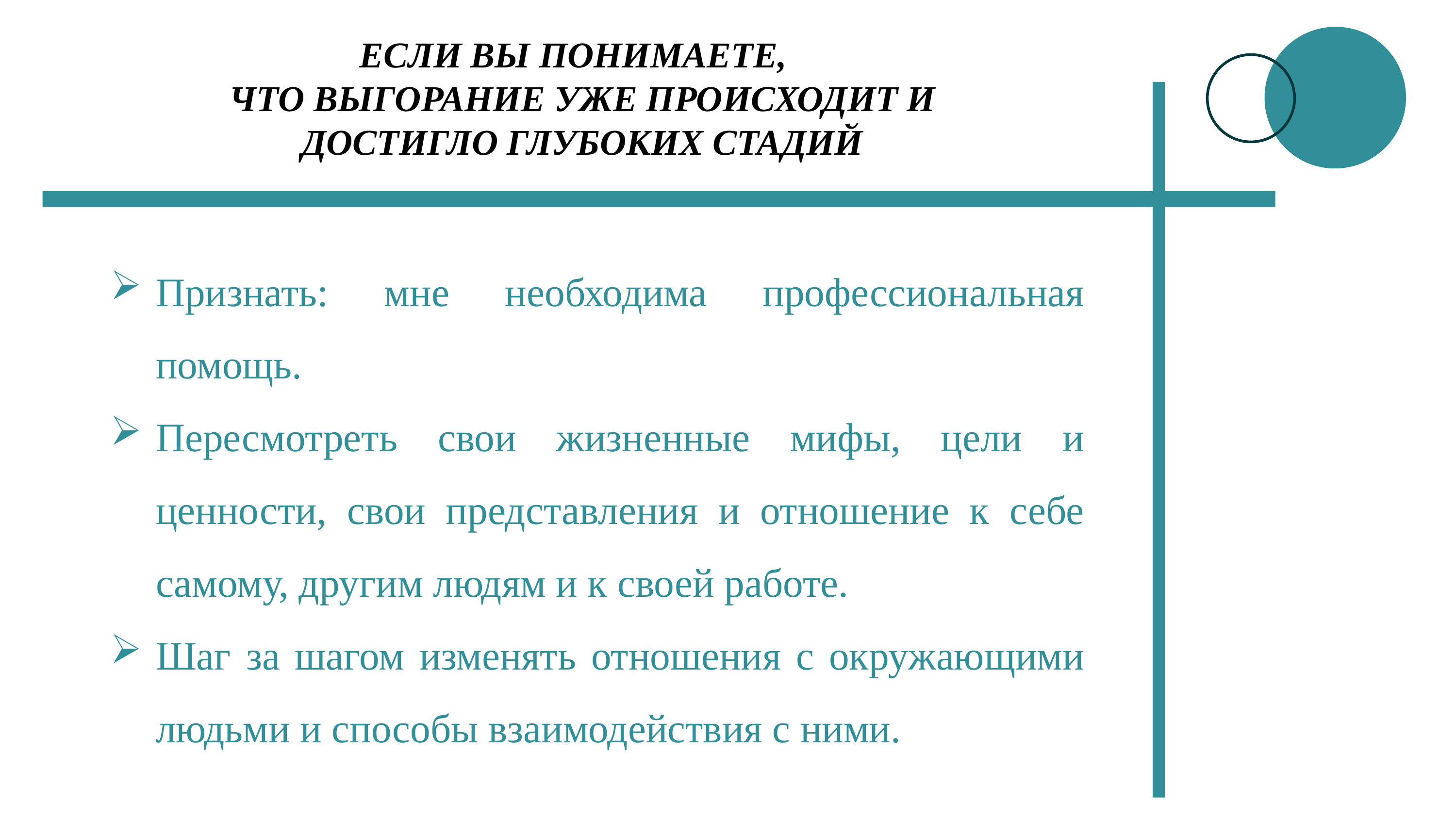

ЕСЛИ ВЫ ПОНИМАЕТЕ,
ЧТО ВЫГОРАНИЕ УЖЕ ПРОИСХОДИТ И ДОСТИГЛО ГЛУБОКИХ СТАДИЙ

Признать: мне необходима профессиональная помощь.
Пересмотреть свои жизненные мифы, цели и ценности, свои представления и отношение к себе самому, другим людям и к своей работе.
Шаг за шагом изменять отношения с окружающими людьми и способы взаимодействия с ними.